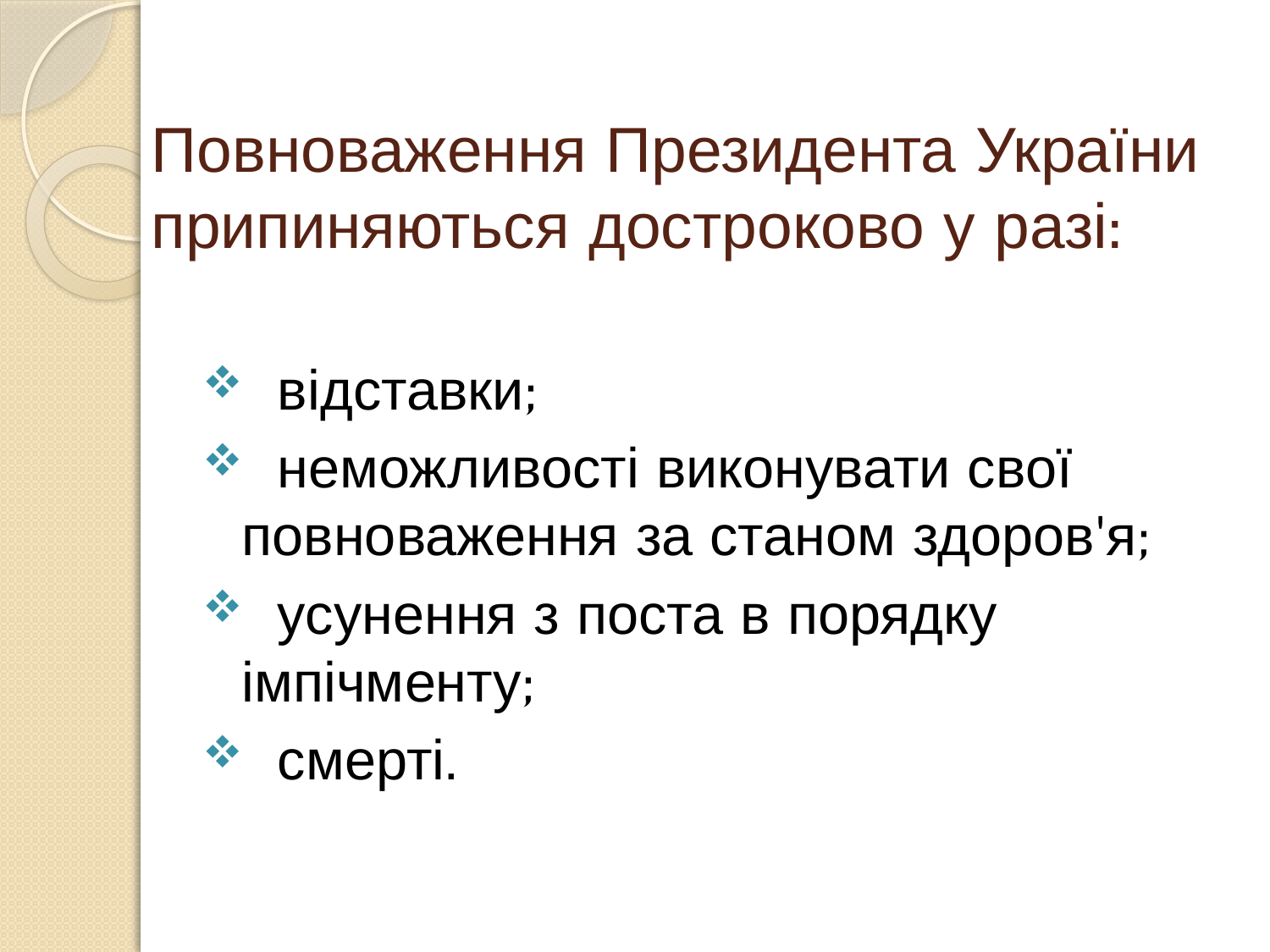

# Повноваження Президента України припиняються достроково у разі:
  відставки;
  неможливості виконувати свої повноваження за станом здоров'я;
  усунення з поста в порядку імпічменту;
  смерті.